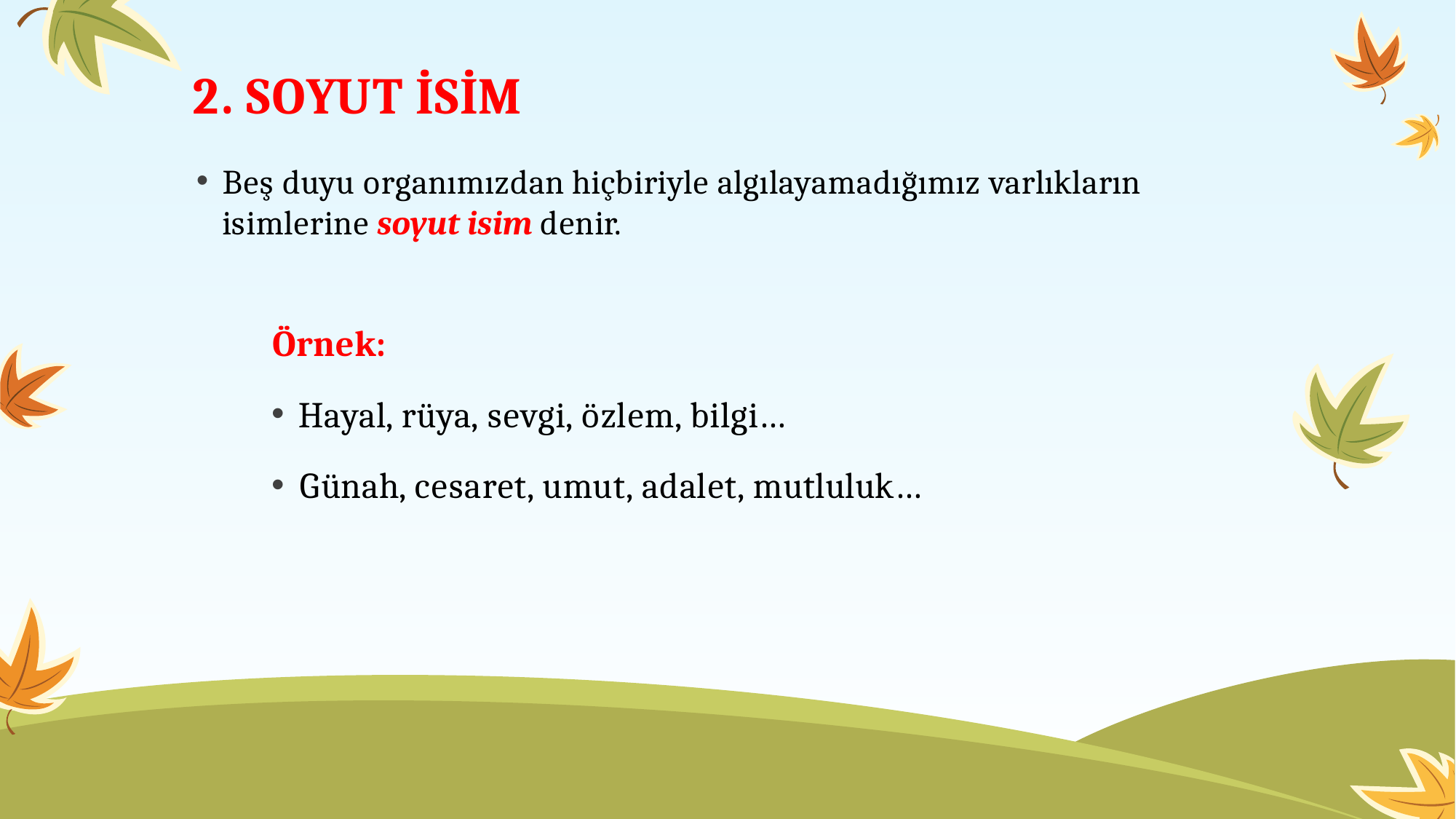

# 2. SOYUT İSİM
Beş duyu organımızdan hiçbiriyle algılayamadığımız varlıkların isimlerine soyut isim denir.
Örnek:
Hayal, rüya, sevgi, özlem, bilgi…
Günah, cesaret, umut, adalet, mutluluk…